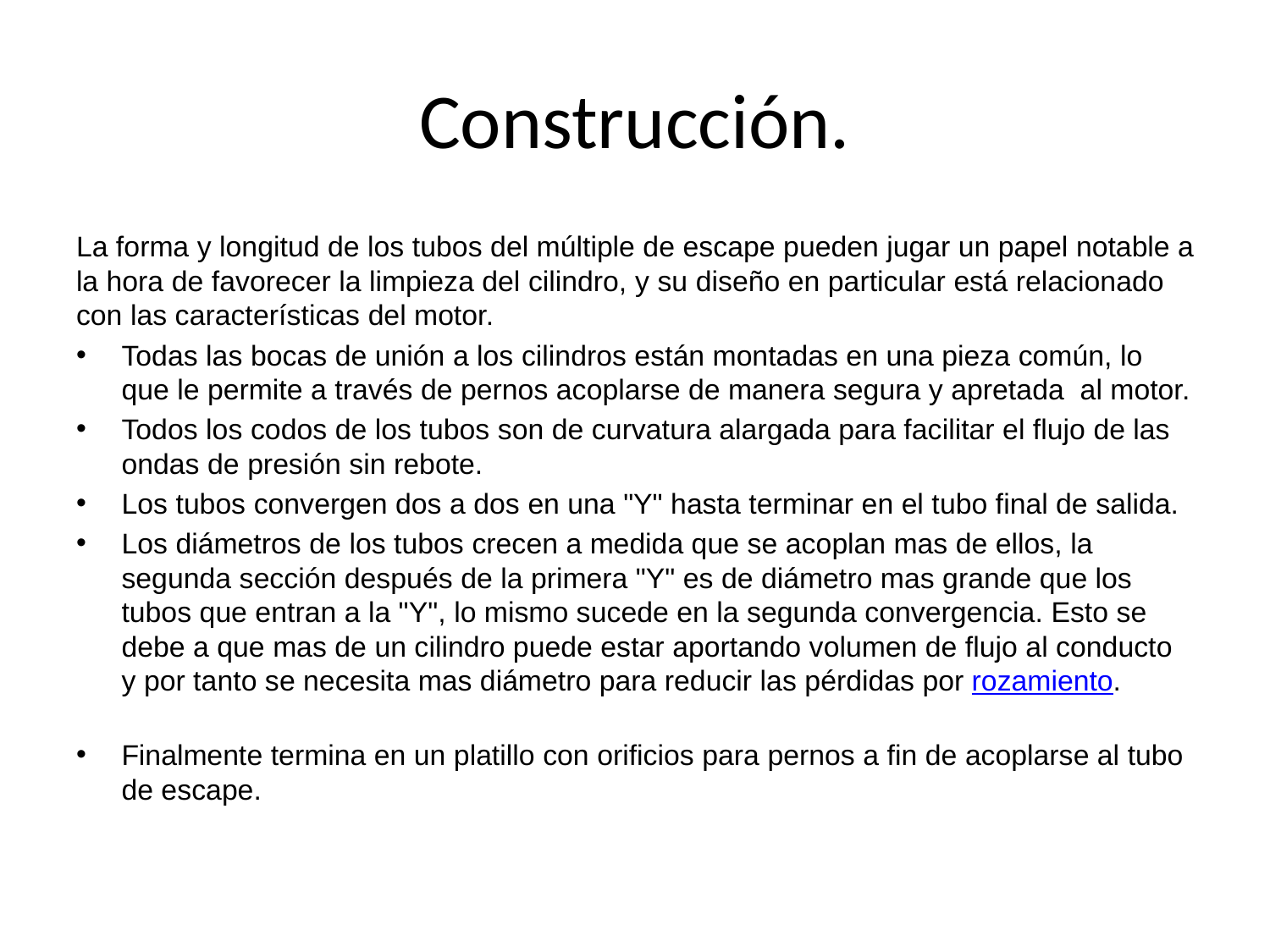

# Construcción.
La forma y longitud de los tubos del múltiple de escape pueden jugar un papel notable a la hora de favorecer la limpieza del cilindro, y su diseño en particular está relacionado con las características del motor.
Todas las bocas de unión a los cilindros están montadas en una pieza común, lo que le permite a través de pernos acoplarse de manera segura y apretada  al motor.
Todos los codos de los tubos son de curvatura alargada para facilitar el flujo de las ondas de presión sin rebote.
Los tubos convergen dos a dos en una "Y" hasta terminar en el tubo final de salida.
Los diámetros de los tubos crecen a medida que se acoplan mas de ellos, la segunda sección después de la primera "Y" es de diámetro mas grande que los tubos que entran a la "Y", lo mismo sucede en la segunda convergencia. Esto se debe a que mas de un cilindro puede estar aportando volumen de flujo al conducto y por tanto se necesita mas diámetro para reducir las pérdidas por rozamiento.
Finalmente termina en un platillo con orificios para pernos a fin de acoplarse al tubo de escape.